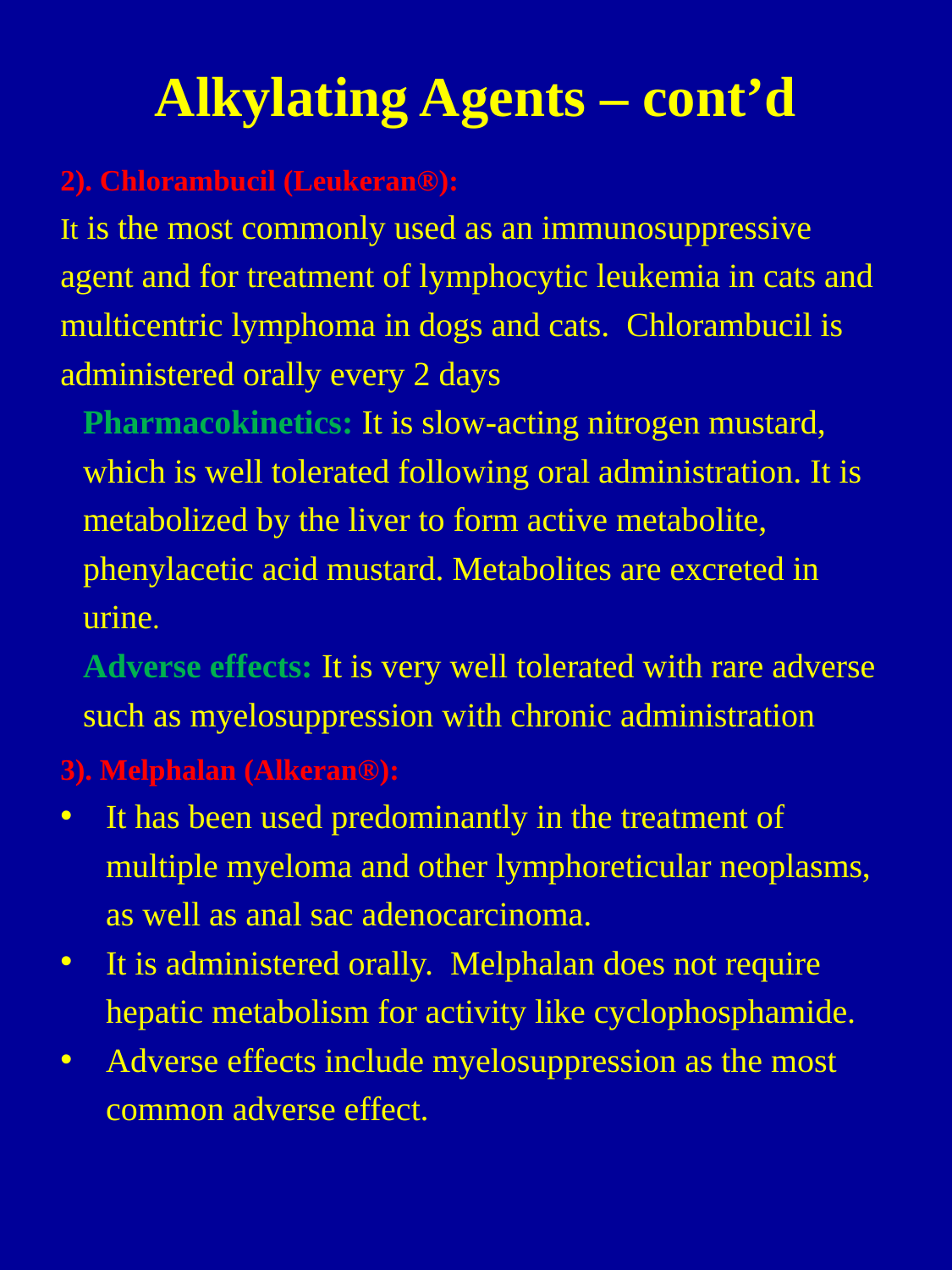

# Alkylating Agents – cont’d
2). Chlorambucil (Leukeran®):
It is the most commonly used as an immunosuppressive agent and for treatment of lymphocytic leukemia in cats and multicentric lymphoma in dogs and cats.  Chlorambucil is administered orally every 2 days
Pharmacokinetics: It is slow-acting nitrogen mustard, which is well tolerated following oral administration. It is metabolized by the liver to form active metabolite, phenylacetic acid mustard. Metabolites are excreted in urine.
Adverse effects: It is very well tolerated with rare adverse such as myelosuppression with chronic administration
3). Melphalan (Alkeran®):
It has been used predominantly in the treatment of multiple myeloma and other lymphoreticular neoplasms, as well as anal sac adenocarcinoma.
It is administered orally.  Melphalan does not require hepatic metabolism for activity like cyclophosphamide.
Adverse effects include myelosuppression as the most common adverse effect.